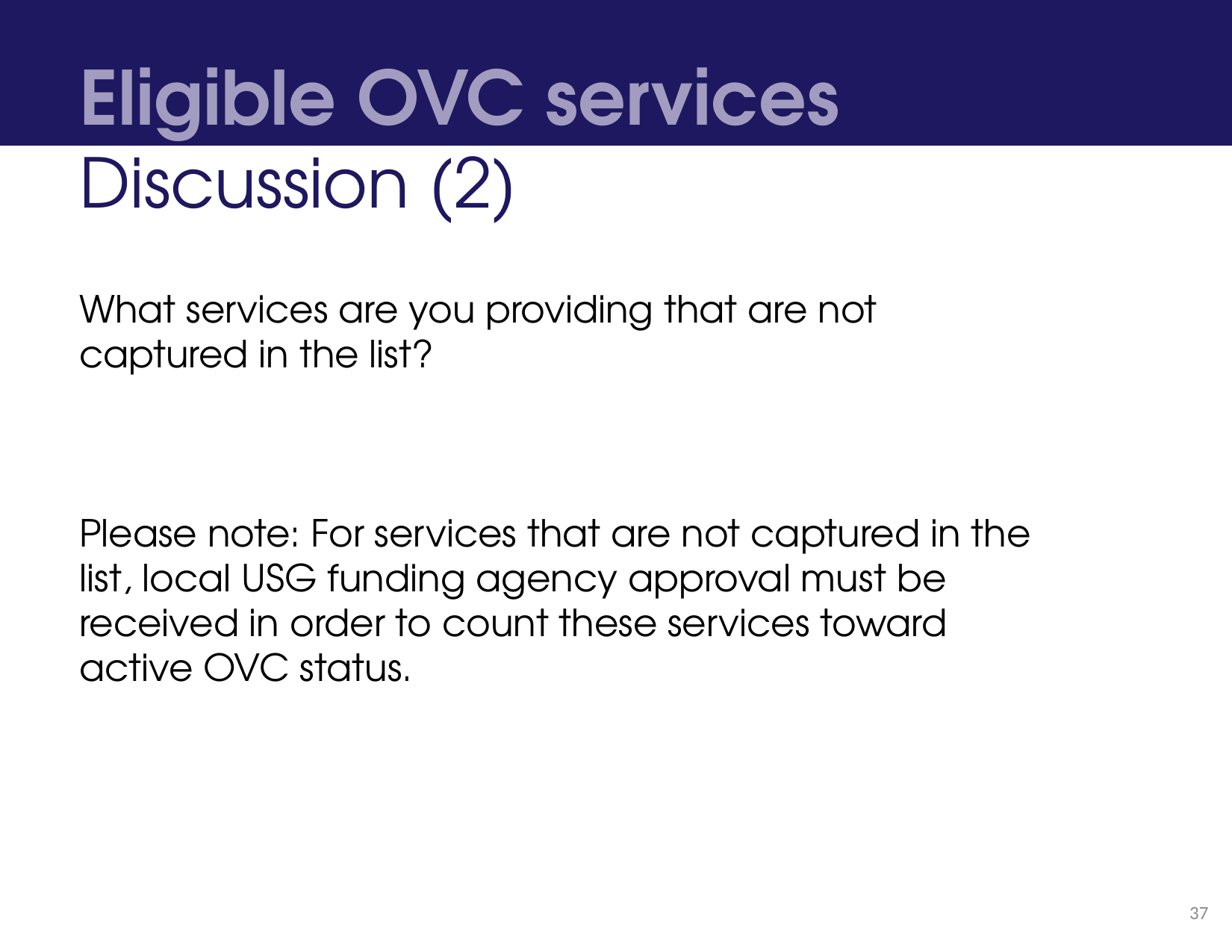

# Eligible OVC services
Discussion (2)
What services are you providing that are not captured in the list?

Please note: For services that are not captured in the list, local USG funding agency approval must be received in order to count these services toward active OVC status.

37